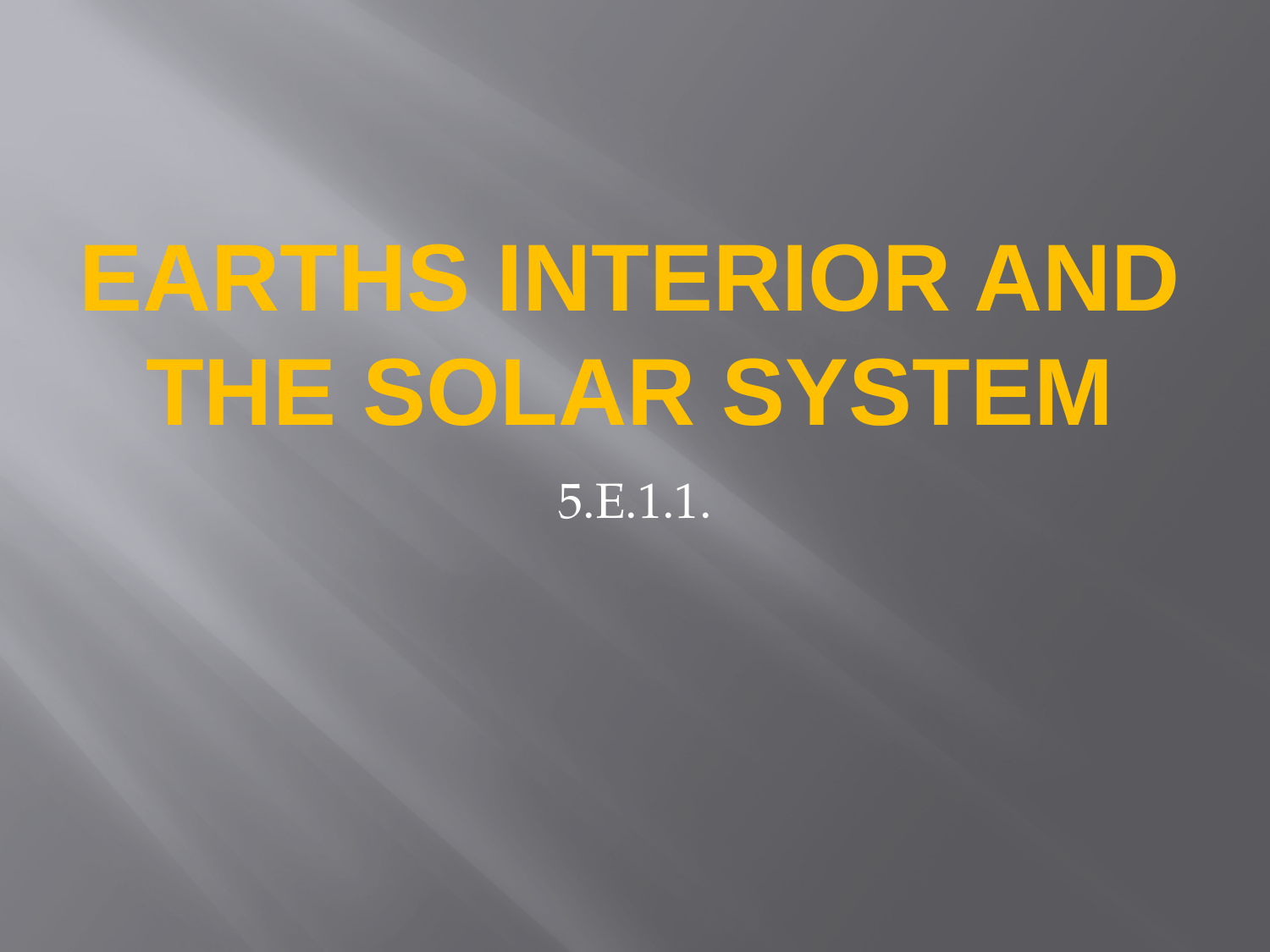

# Earths Interior and the Solar System
5.E.1.1.